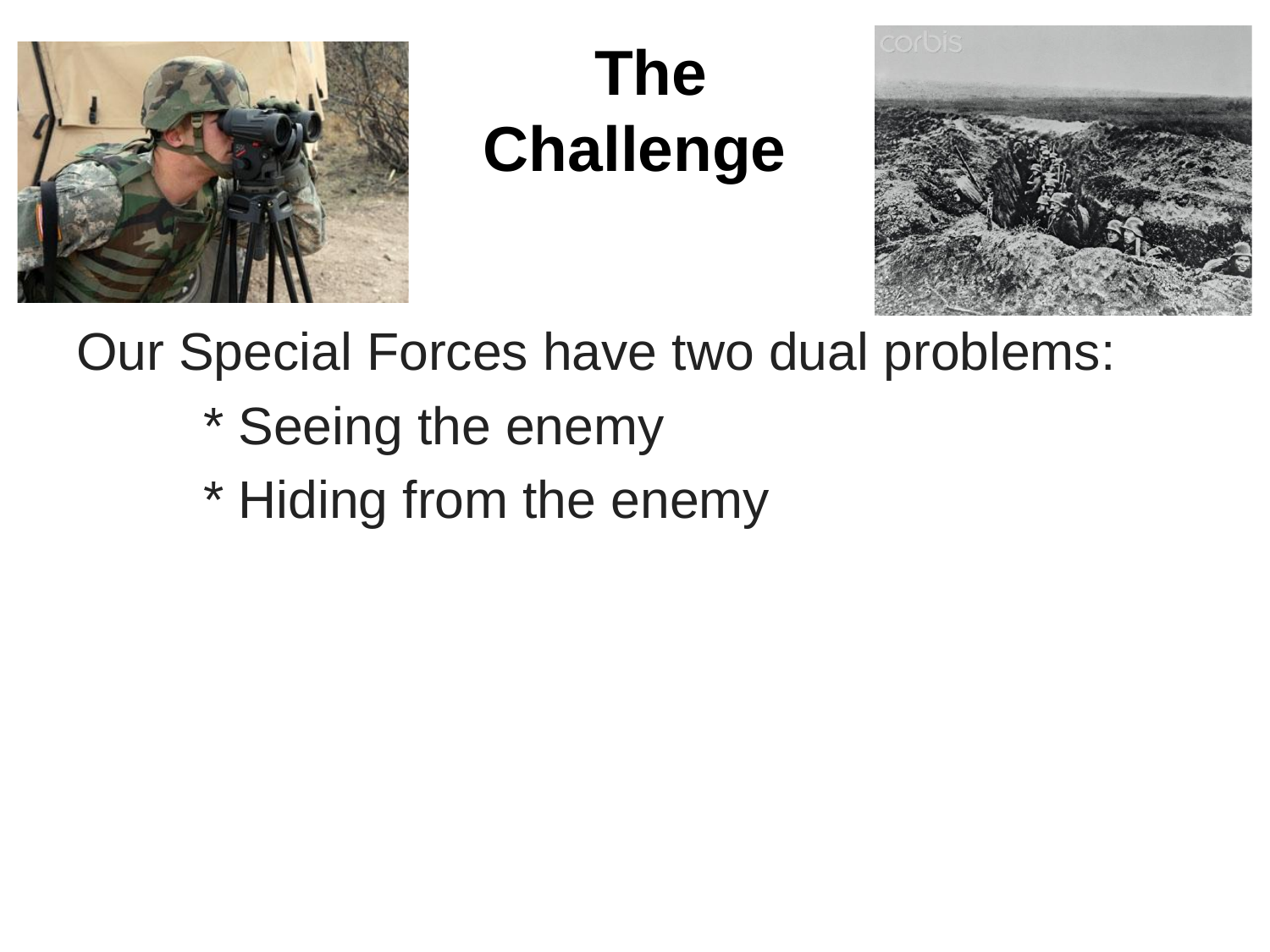

# The Challenge

Our Special Forces have two dual problems:
* Seeing the enemy
* Hiding from the enemy